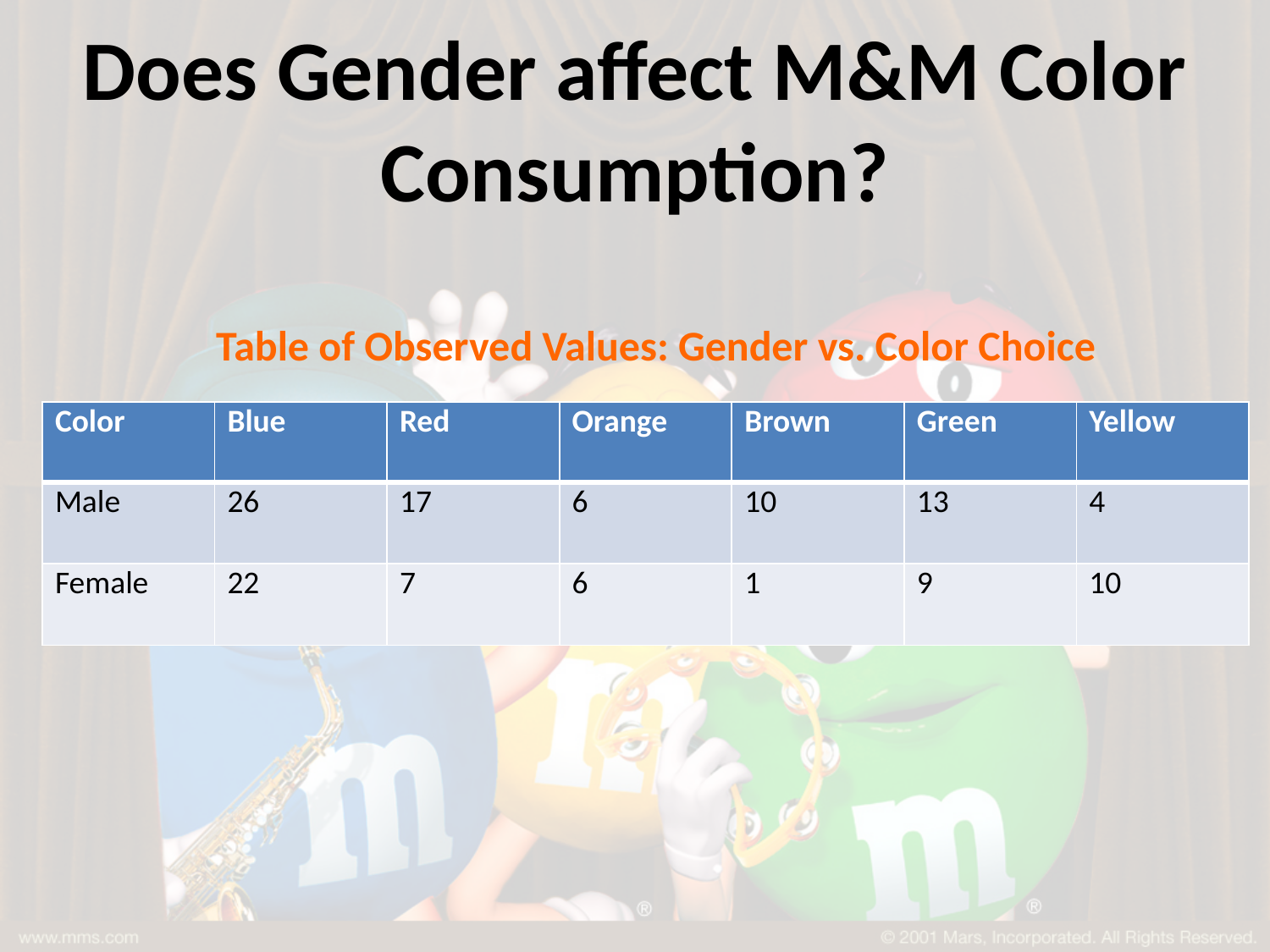

# Does Gender affect M&M Color Consumption?
Table of Observed Values: Gender vs. Color Choice
| Color | Blue | Red | Orange | Brown | Green | Yellow |
| --- | --- | --- | --- | --- | --- | --- |
| Male | 26 | 17 | 6 | 10 | 13 | 4 |
| Female | 22 | 7 | 6 | 1 | 9 | 10 |